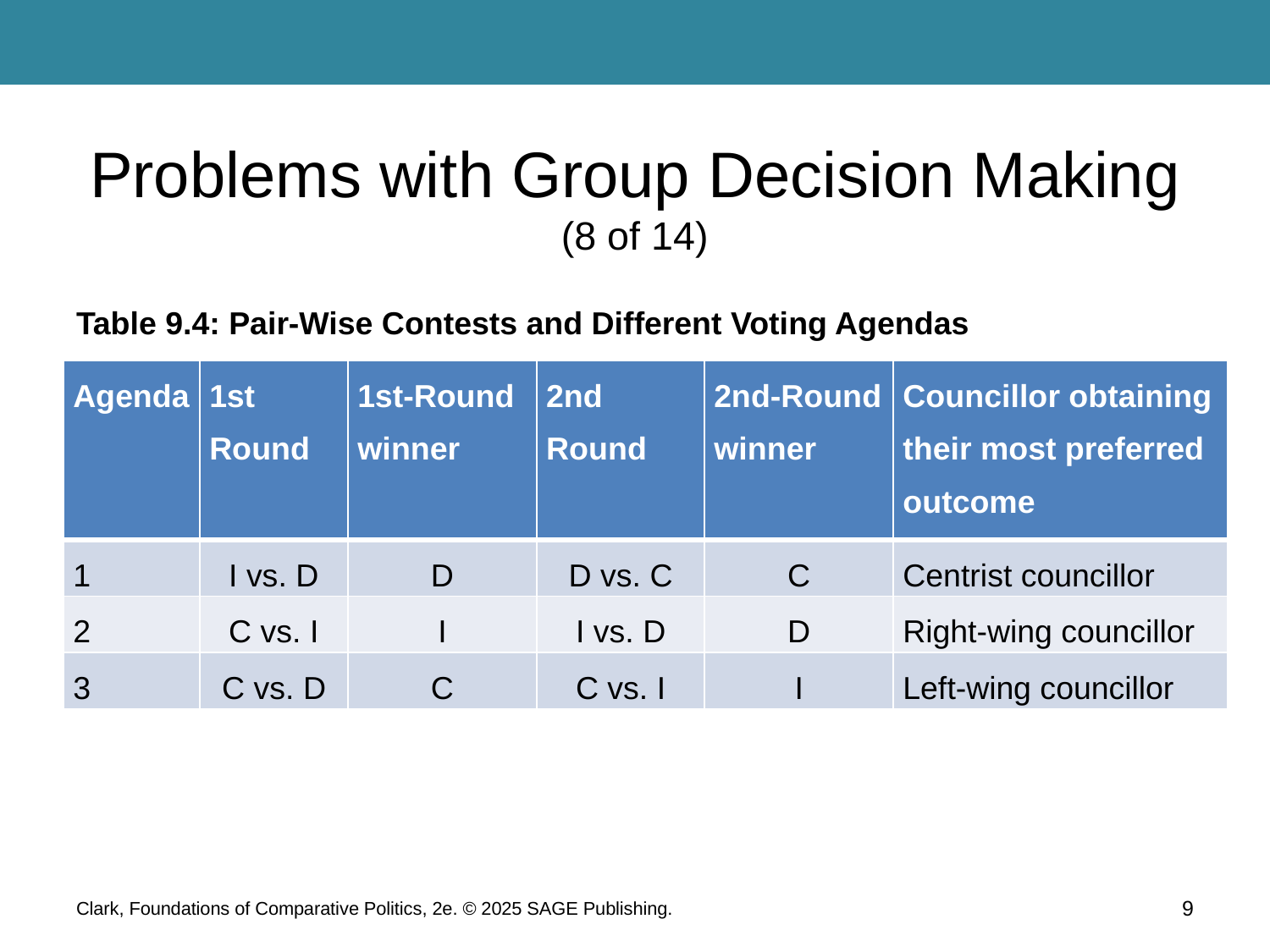

# Problems with Group Decision Making (8 of 14)
Table 9.4: Pair-Wise Contests and Different Voting Agendas

| Agenda | 1st Round | 1st-Round winner | 2nd Round | 2nd-Round winner | Councillor obtaining their most preferred outcome |
| --- | --- | --- | --- | --- | --- |
| 1 | I vs. D | D | D vs. C | C | Centrist councillor |
| 2 | C vs. I | I | I vs. D | D | Right-wing councillor |
| 3 | C vs. D | C | C vs. I | I | Left-wing councillor |
Clark, Foundations of Comparative Politics, 2e. © 2025 SAGE Publishing.
9